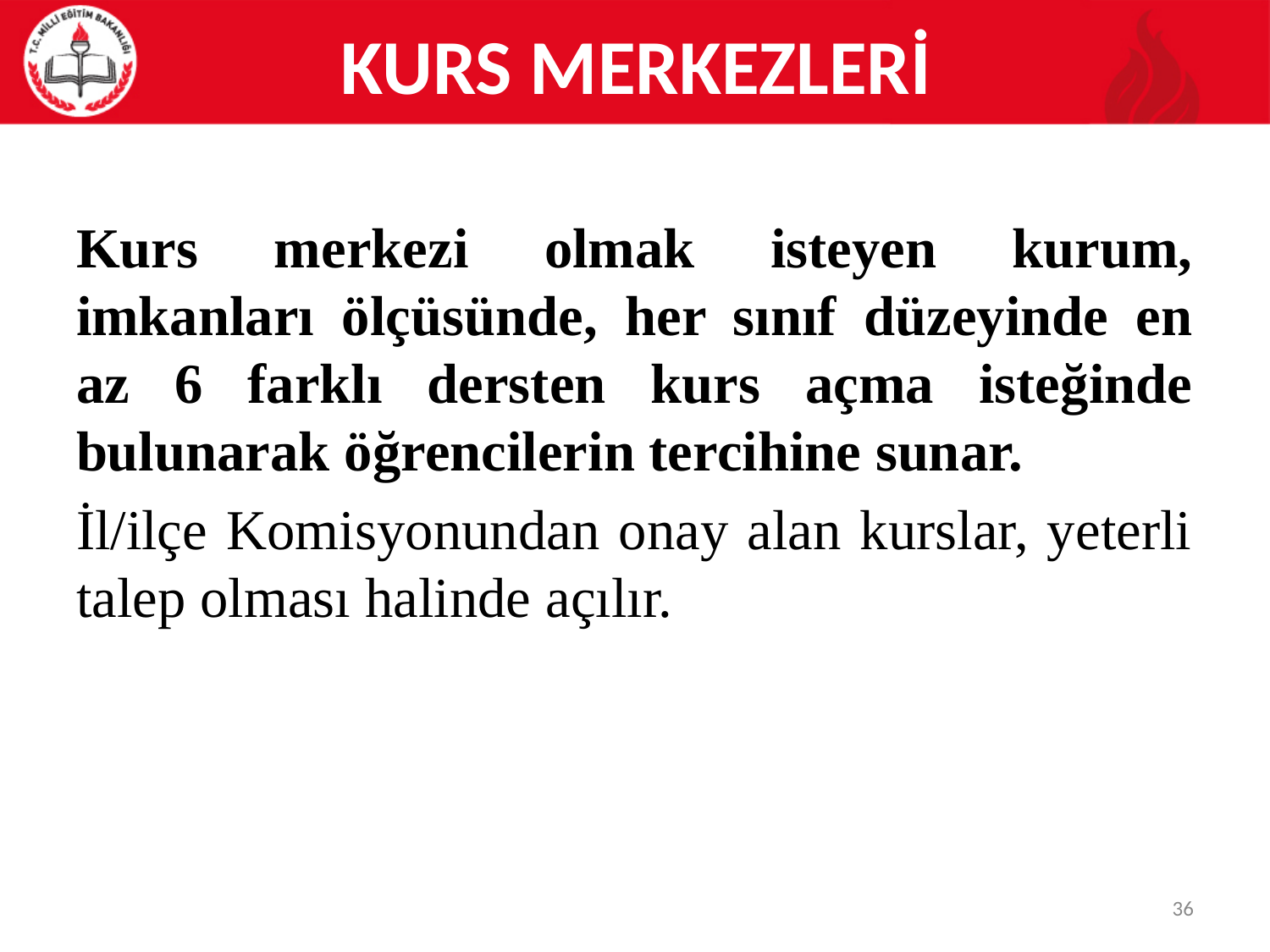

# KURS MERKEZLERİ

Kurs merkezi olmak isteyen kurum, imkanları ölçüsünde, her sınıf düzeyinde en az 6 farklı dersten kurs açma isteğinde bulunarak öğrencilerin tercihine sunar.
İl/ilçe Komisyonundan onay alan kurslar, yeterli talep olması halinde açılır.
36